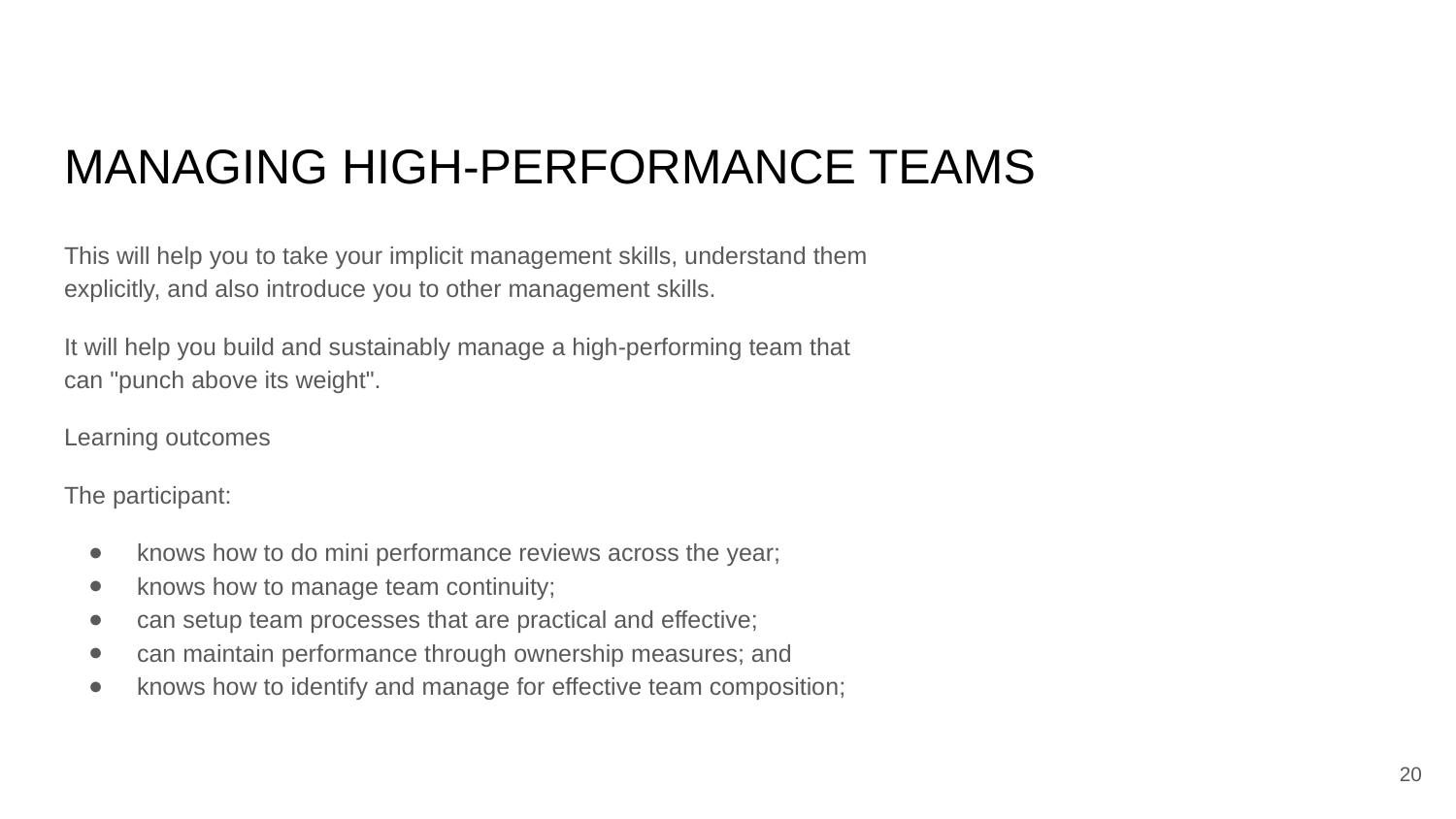

# MANAGING HIGH-PERFORMANCE TEAMS
This will help you to take your implicit management skills, understand them explicitly, and also introduce you to other management skills.
It will help you build and sustainably manage a high-performing team that can "punch above its weight".
Learning outcomes
The participant:
knows how to do mini performance reviews across the year;
knows how to manage team continuity;
can setup team processes that are practical and effective;
can maintain performance through ownership measures; and
knows how to identify and manage for effective team composition;

20